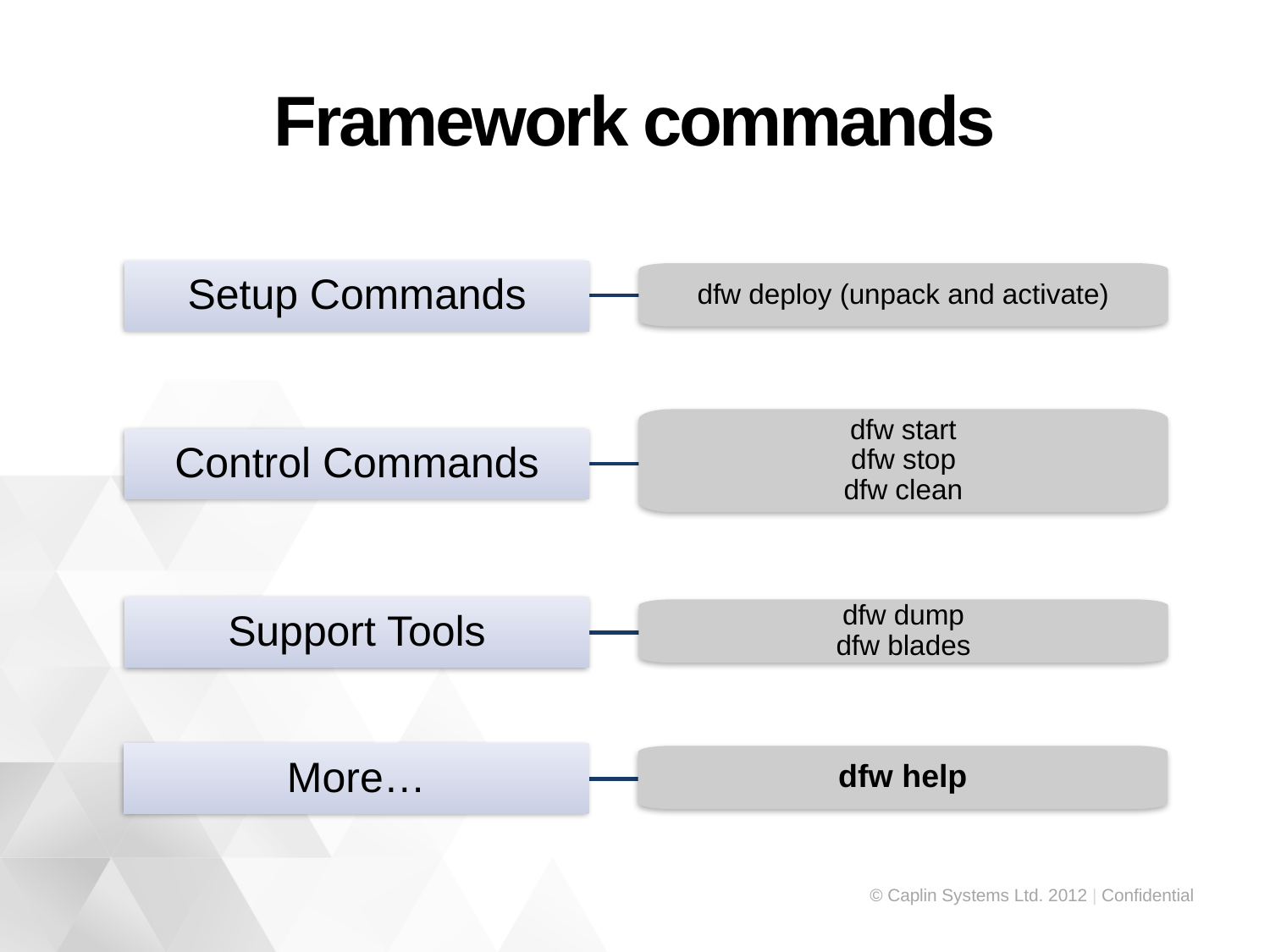

# Framework commands
Setup Commands

dfw deploy (unpack and activate)
dfw start
dfw stop
dfw clean
Control Commands

Support Tools
dfw dump
dfw blades

More…
dfw help